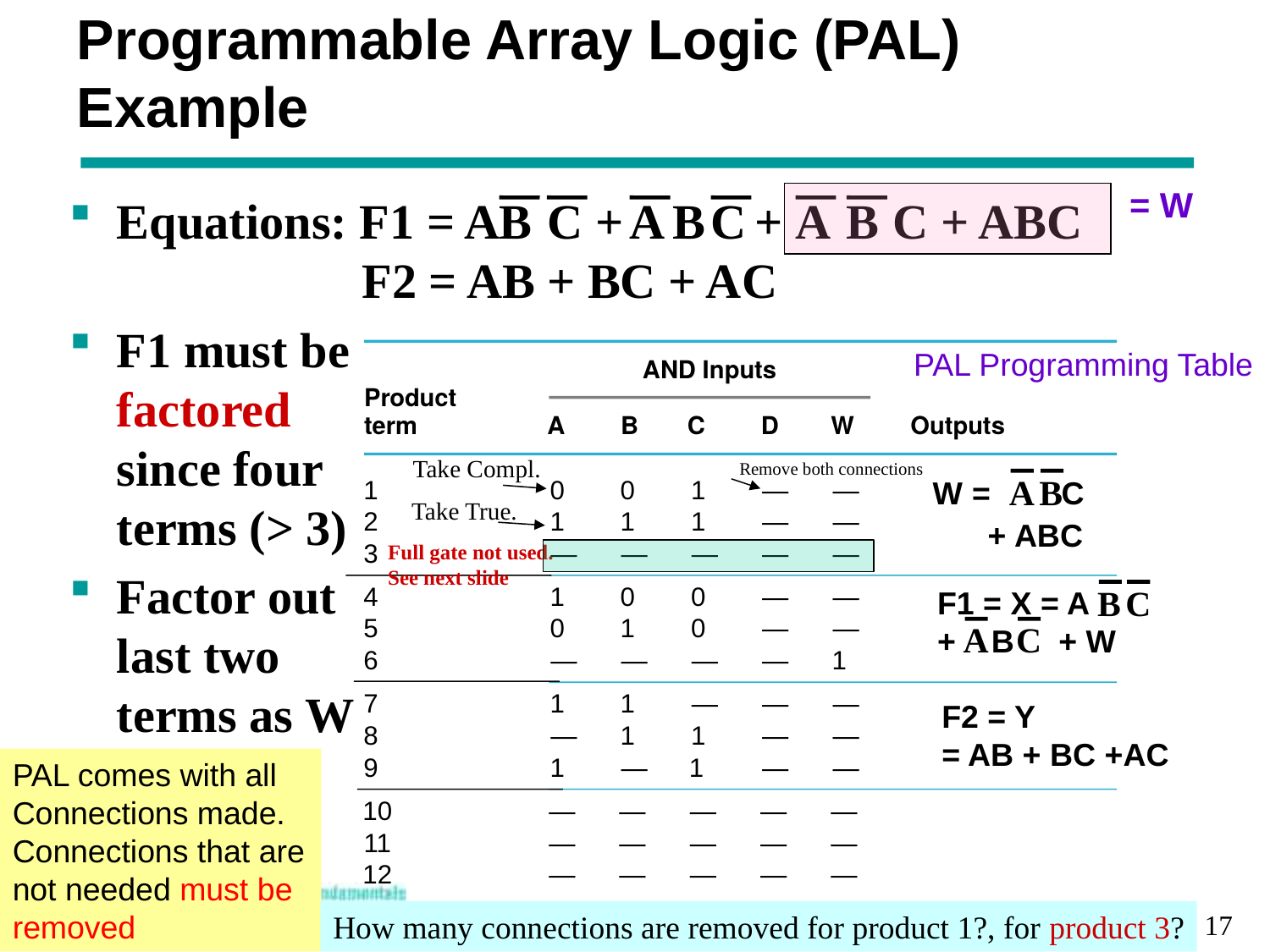

# Programmable Array Logic (PAL) Example
= W

Equations: F1 = A        +    B    +         C + ABC
                    F2 = AB + BC + AC
F1 must be
factored
since four
terms (> 3)
Factor out
last two
terms as W

B

C

A

C

A

B

PAL Programming Table

AND
 Inputs
Pr
od
uc
t

term
A        B       C        D
W
Outputs

A

B

1
W =        C
2
+ ABC
3

B

C

4
F1 = X = A
+    B     + W
5
A

C

6

7
F2 = Y
= AB + BC +AC
8
9

10
—
—
—
—
—
—
—
—
—
—
—
—
—
—
—
11
12

Take Compl.
Remove both connections
0
0
1
—
—
1
1
1
—
—
—
—
—
—
—

Take True.

Full gate not used.
See next slide

1
0
0
—
—
0
1
0
—
—
—
—
—
—
1

1
1
—
—
—
—
—
1
1
—
1
—
1
—
—
PAL comes with all
Connections made.
Connections that are not needed must be removed

Chapter 3 - Part 1        17
How many connections are removed for product 1?, for product 3?